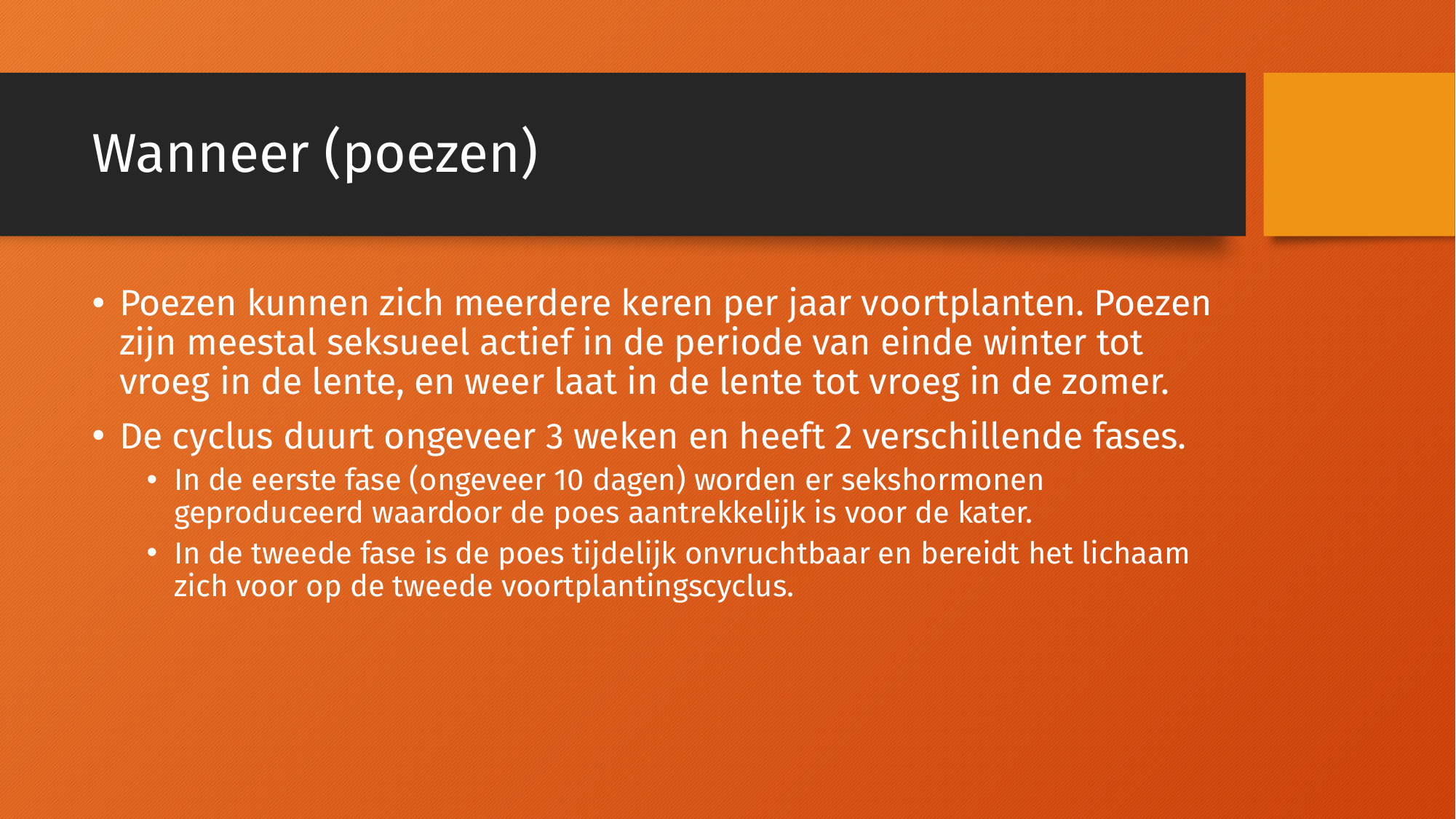

# Wanneer (poezen)
Poezen kunnen zich meerdere keren per jaar voortplanten. Poezen zijn meestal seksueel actief in de periode van einde winter tot vroeg in de lente, en weer laat in de lente tot vroeg in de zomer.
De cyclus duurt ongeveer 3 weken en heeft 2 verschillende fases.
In de eerste fase (ongeveer 10 dagen) worden er sekshormonen geproduceerd waardoor de poes aantrekkelijk is voor de kater.
In de tweede fase is de poes tijdelijk onvruchtbaar en bereidt het lichaam zich voor op de tweede voortplantingscyclus.